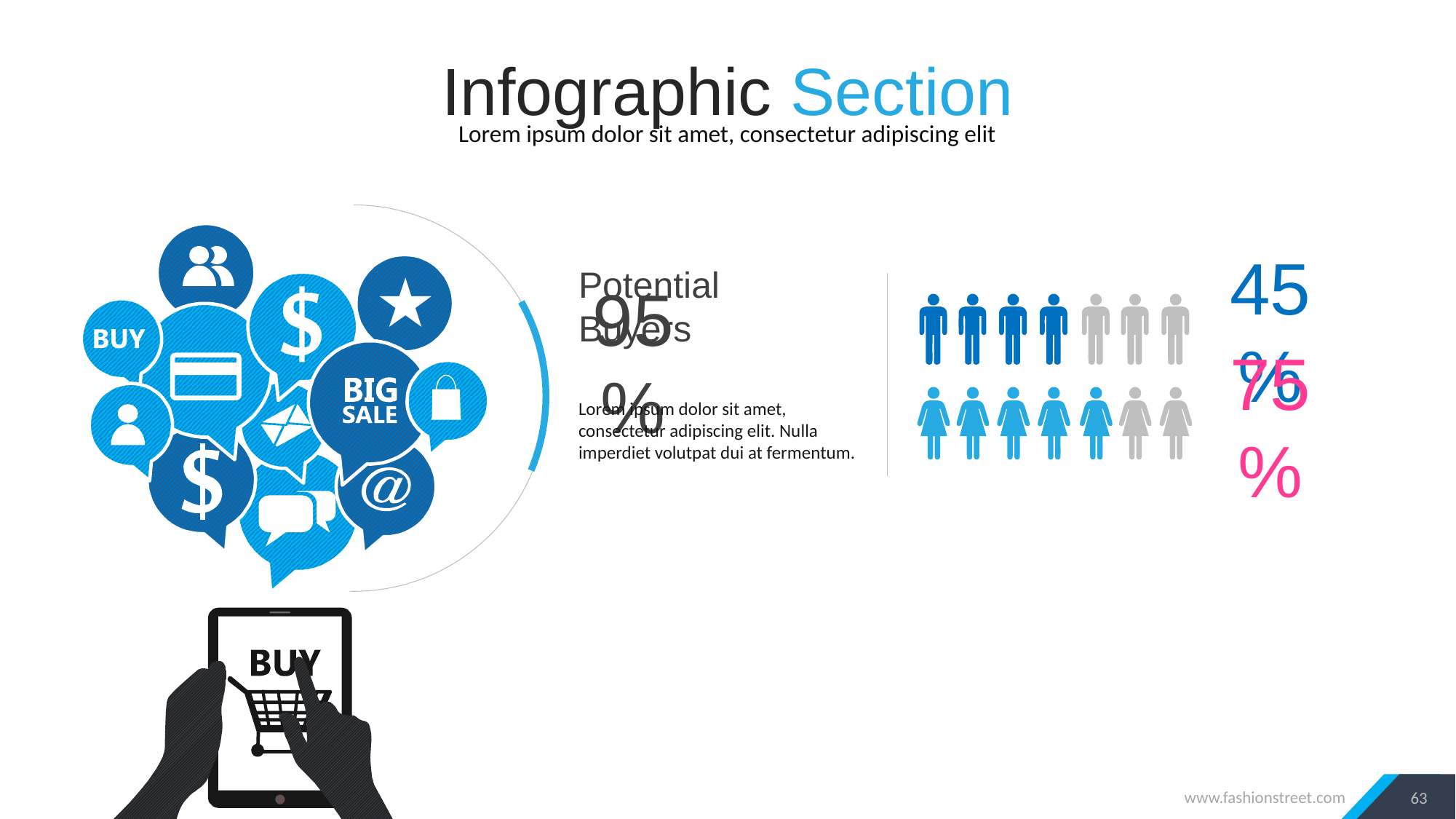

Infographic Section
Lorem ipsum dolor sit amet, consectetur adipiscing elit

Potential Buyers

45%

95%

Lorem ipsum dolor sit amet, consectetur adipiscing elit. Nulla imperdiet volutpat dui at fermentum.
75%

63